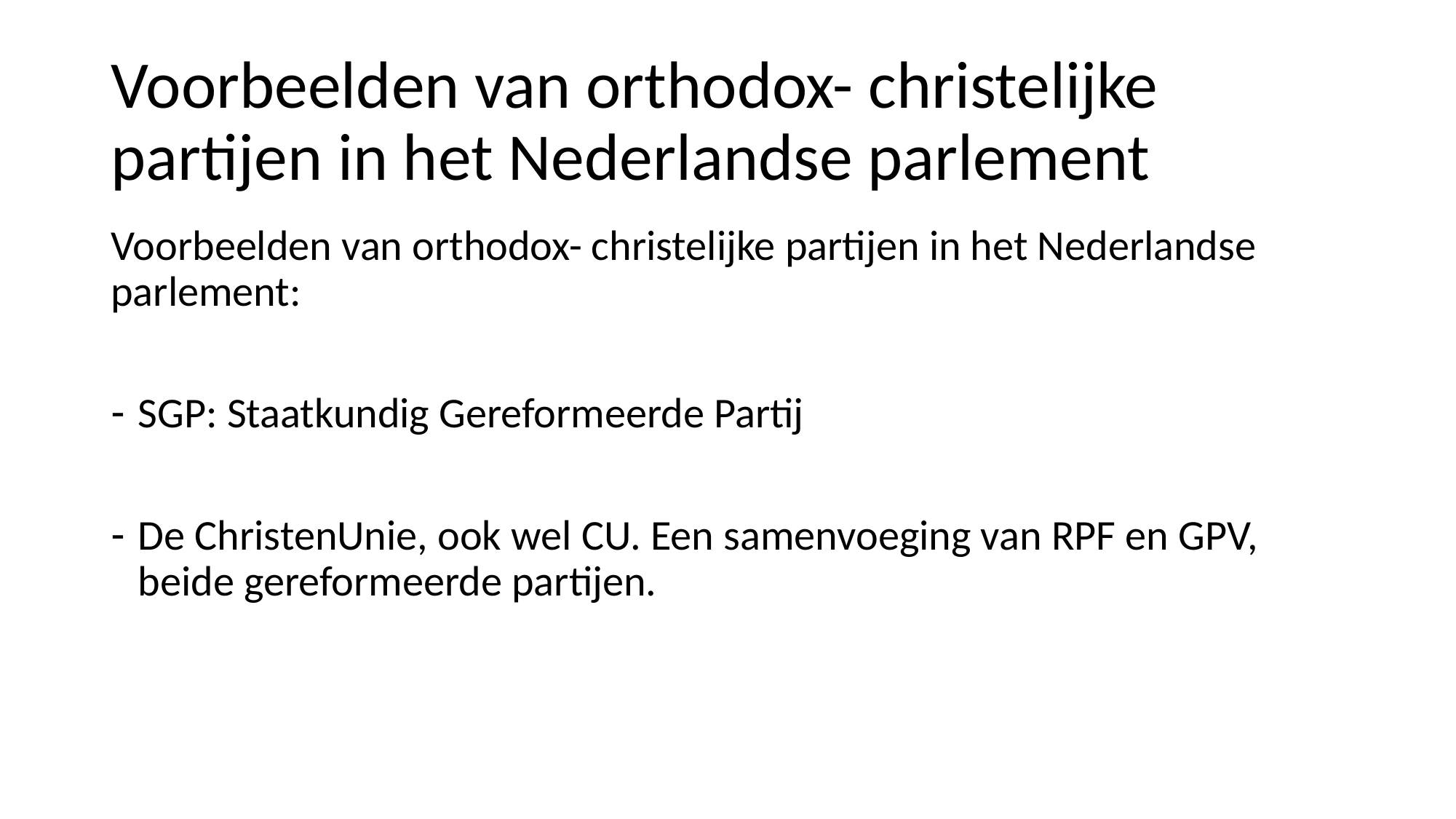

# Voorbeelden van orthodox- christelijke partijen in het Nederlandse parlement
Voorbeelden van orthodox- christelijke partijen in het Nederlandse parlement:

SGP: Staatkundig Gereformeerde Partij

De ChristenUnie, ook wel CU. Een samenvoeging van RPF en GPV, beide gereformeerde partijen.